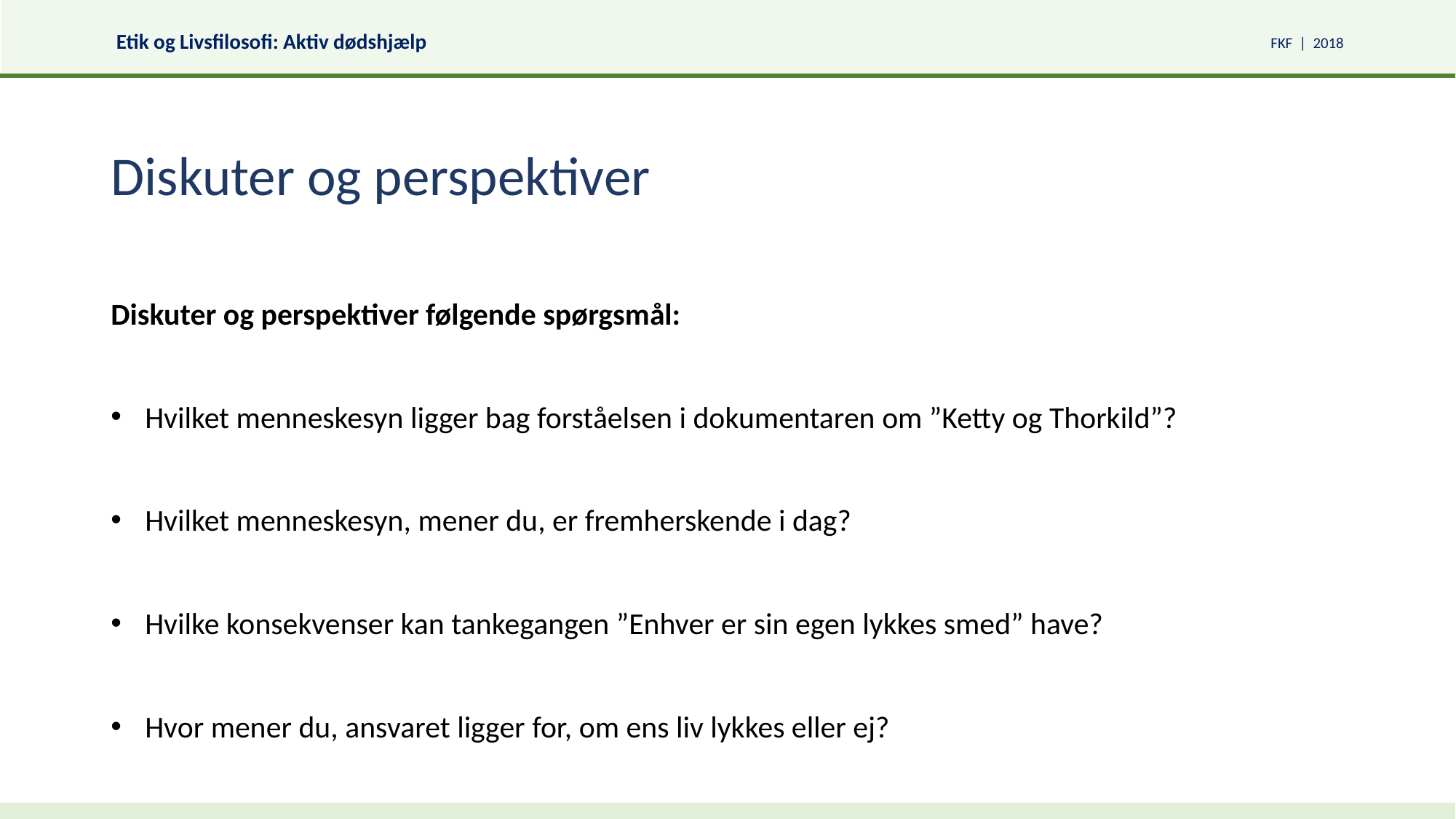

# Diskuter og perspektiver
Diskuter og perspektiver følgende spørgsmål:

Hvilket menneskesyn ligger bag forståelsen i dokumentaren om ”Ketty og Thorkild”?

Hvilket menneskesyn, mener du, er fremherskende i dag?

Hvilke konsekvenser kan tankegangen ”Enhver er sin egen lykkes smed” have?

Hvor mener du, ansvaret ligger for, om ens liv lykkes eller ej?